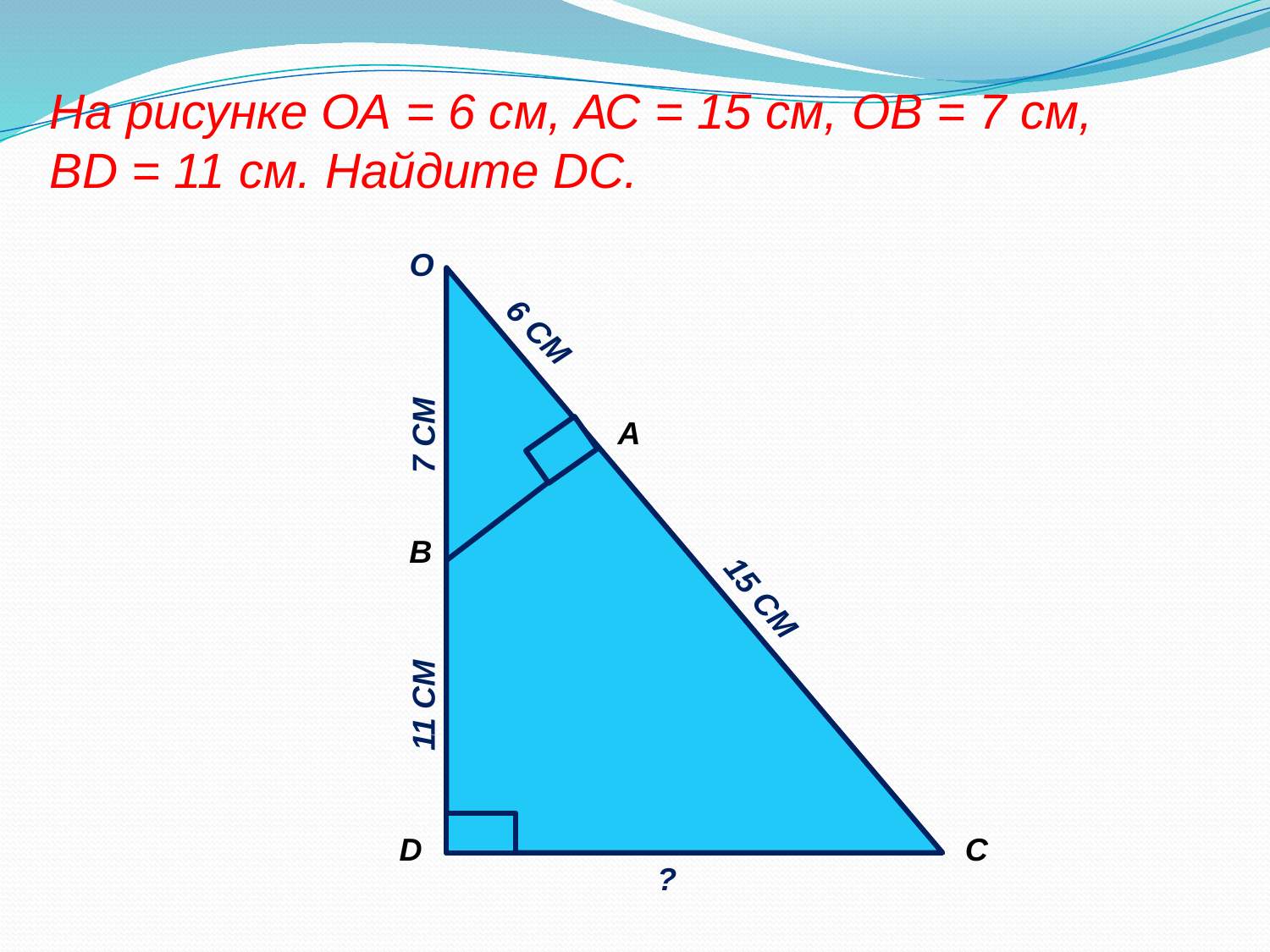

# На рисунке ОА = 6 см, АС = 15 см, ОВ = 7 см, BD = 11 см. Найдите DC.
O

6 СМ
7 СМ
A

B
15 СМ
11 СМ

D
C
?